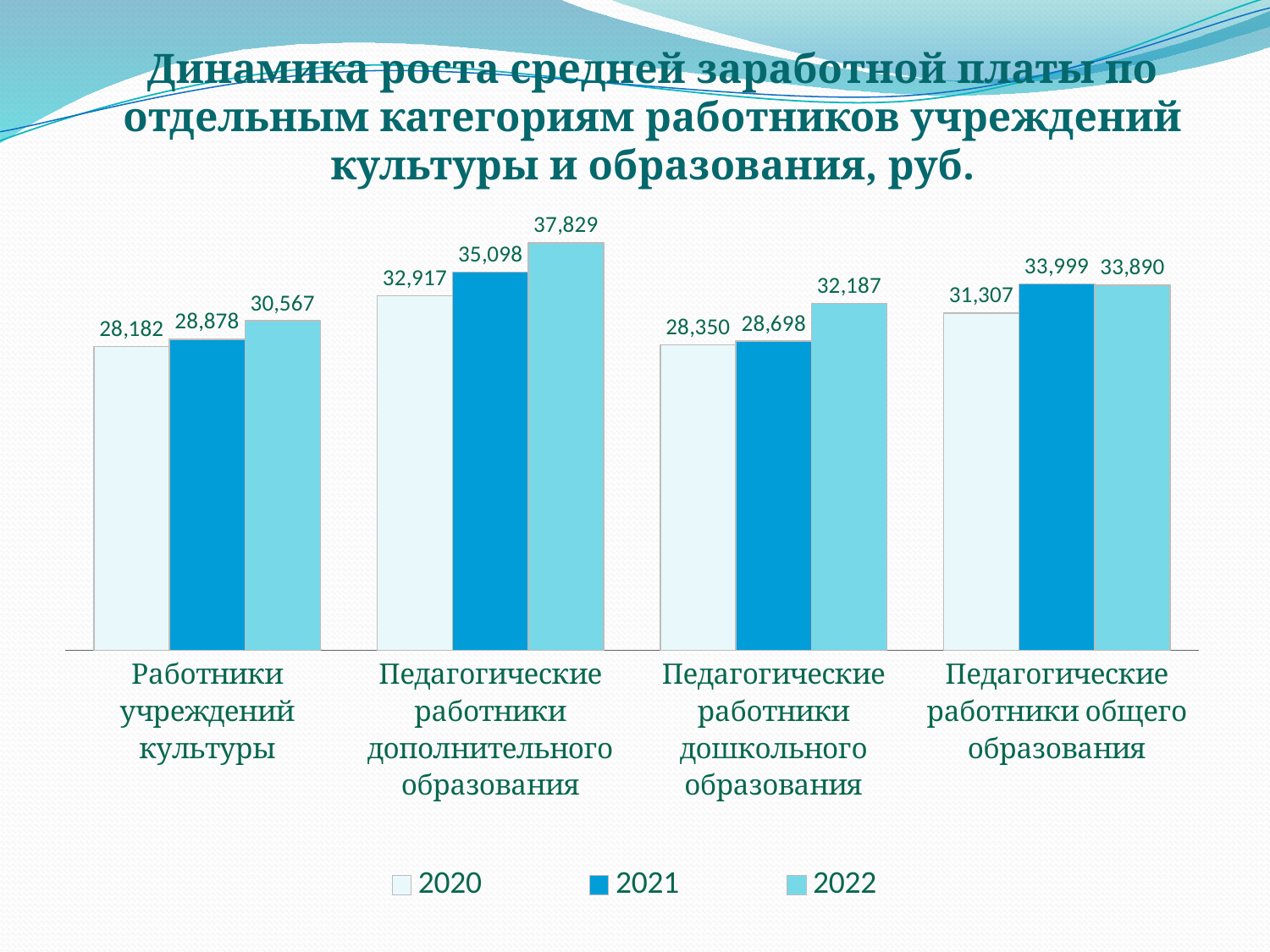

Динамика роста средней заработной платы по отдельным категориям работников учреждений культуры и образования, руб.

### Chart

| Category | 2020 | 2021 | 2022 |
|---|---|---|---|
| Работники учреждений культуры | 28182.0 | 28878.0 | 30567.0 |
| Педагогические работники дополнительного образования | 32917.0 | 35098.0 | 37829.0 |
| Педагогические работники дошкольного образования | 28350.0 | 28698.0 | 32187.0 |
| Педагогические работники общего образования | 31307.0 | 33999.0 | 33890.0 |